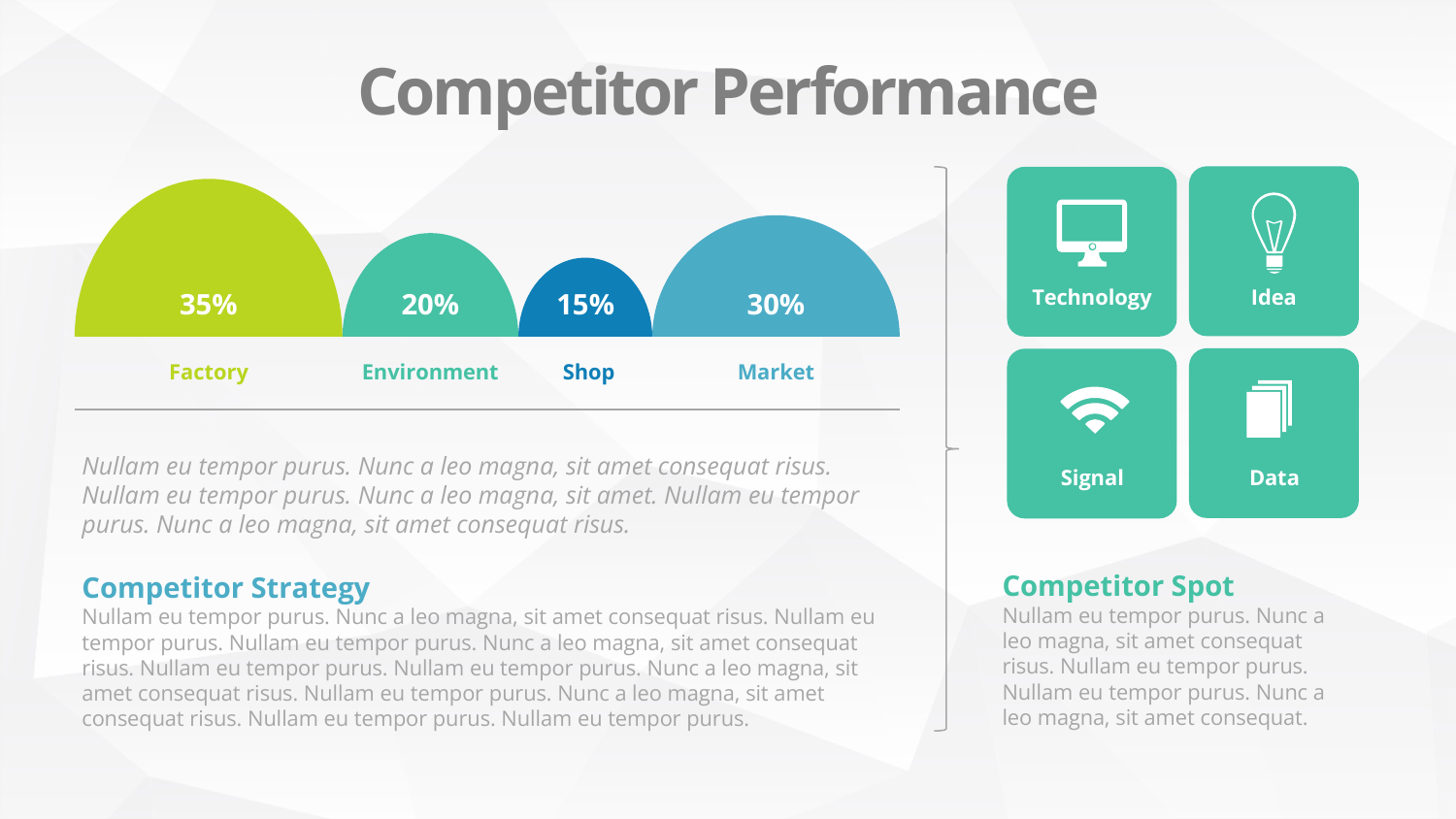

Competitor Performance

Technology
Idea
35%
20%
15%
30%

Factory
Environment
Shop
Market

Nullam eu tempor purus. Nunc a leo magna, sit amet consequat risus. Nullam eu tempor purus. Nunc a leo magna, sit amet. Nullam eu tempor purus. Nunc a leo magna, sit amet consequat risus.
Signal
Data
Competitor Spot
Nullam eu tempor purus. Nunc a leo magna, sit amet consequat risus. Nullam eu tempor purus. Nullam eu tempor purus. Nunc a leo magna, sit amet consequat.
Competitor Strategy
Nullam eu tempor purus. Nunc a leo magna, sit amet consequat risus. Nullam eu tempor purus. Nullam eu tempor purus. Nunc a leo magna, sit amet consequat risus. Nullam eu tempor purus. Nullam eu tempor purus. Nunc a leo magna, sit amet consequat risus. Nullam eu tempor purus. Nunc a leo magna, sit amet consequat risus. Nullam eu tempor purus. Nullam eu tempor purus.